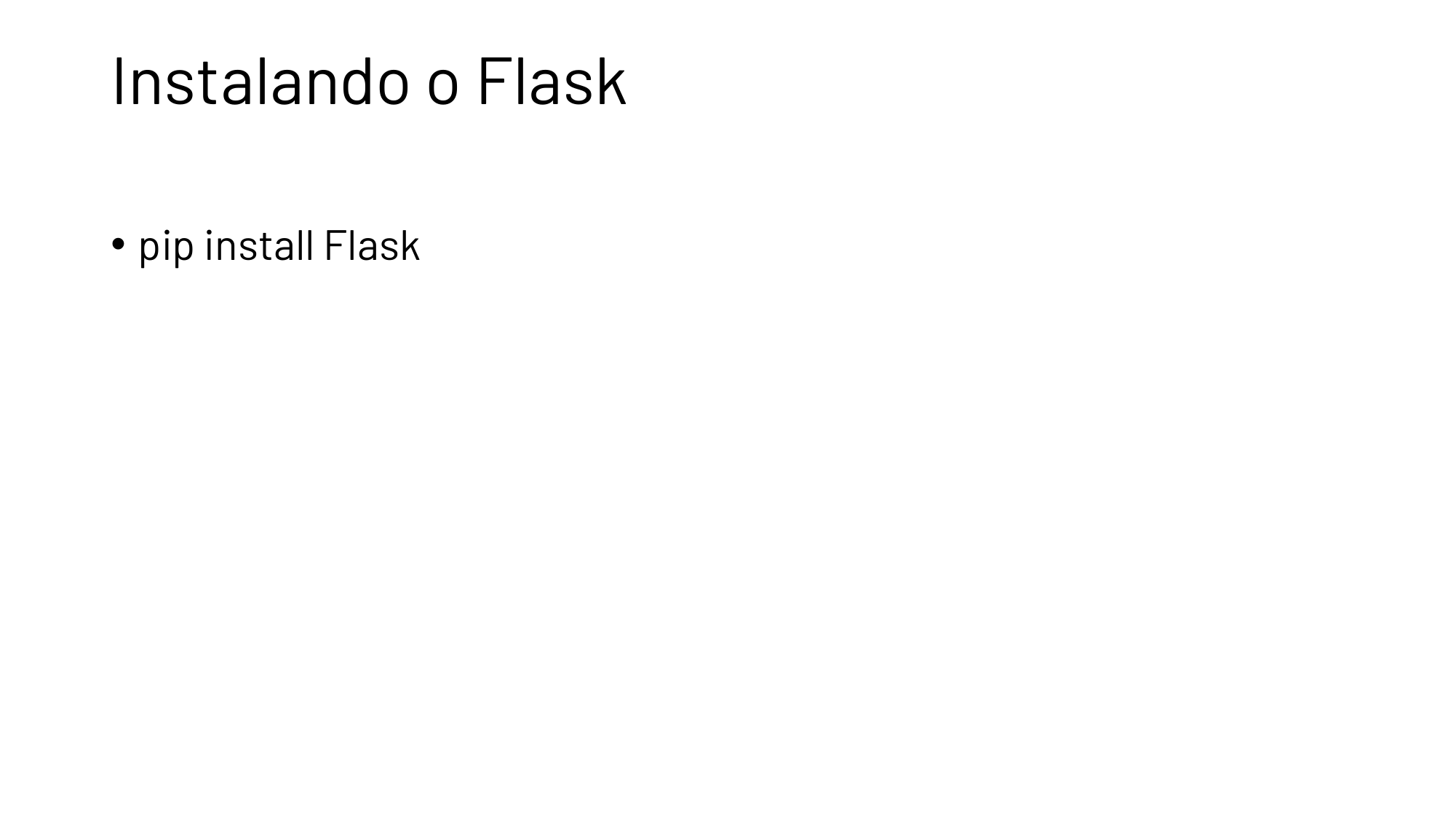

# Instalando o Flask
pip install Flask